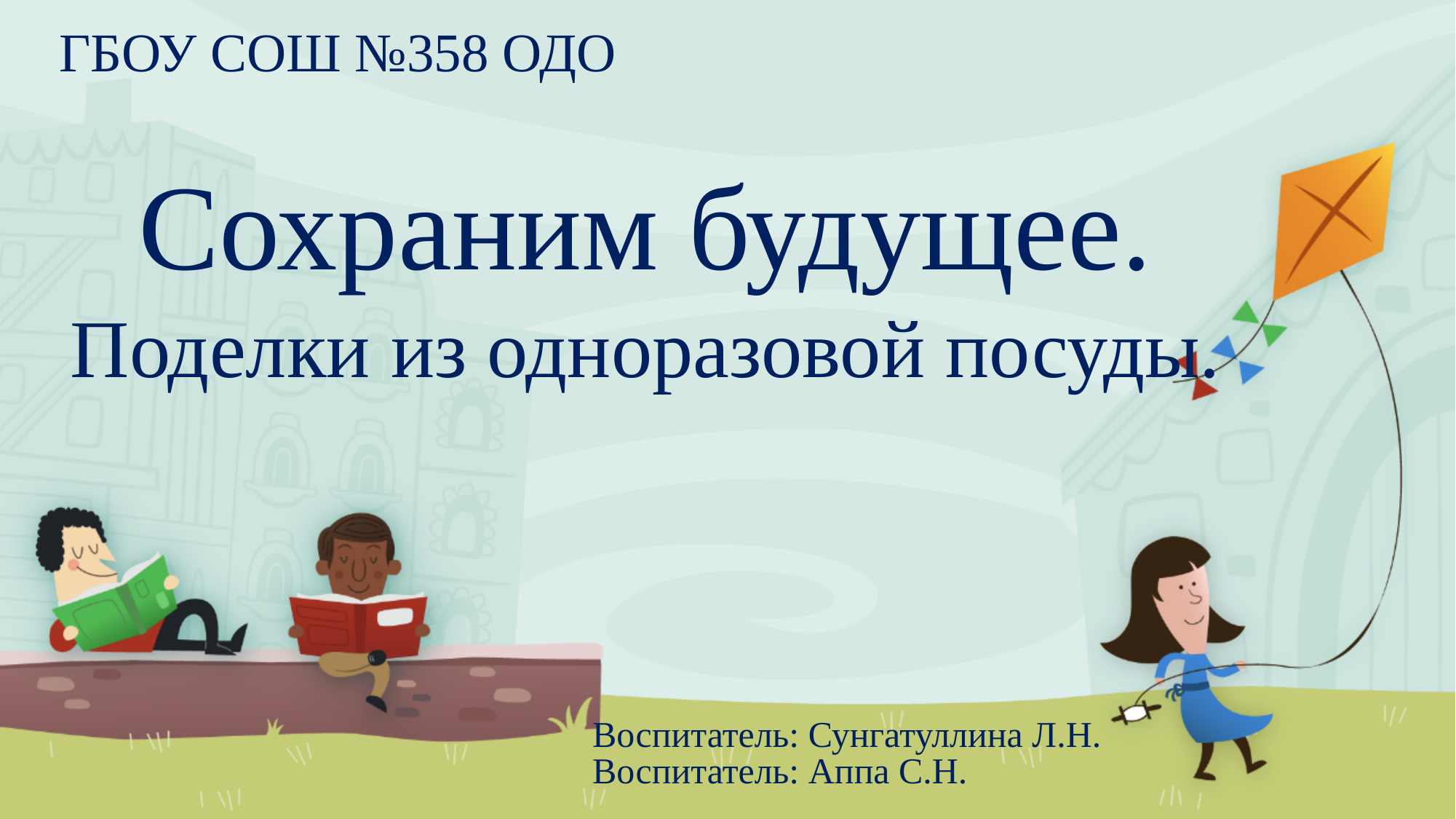

ГБОУ СОШ №358 ОДО

Сохраним будущее.
Поделки из одноразовой посуды.
# Воспитатель: Сунгатуллина Л.Н. Воспитатель: Аппа С.Н.